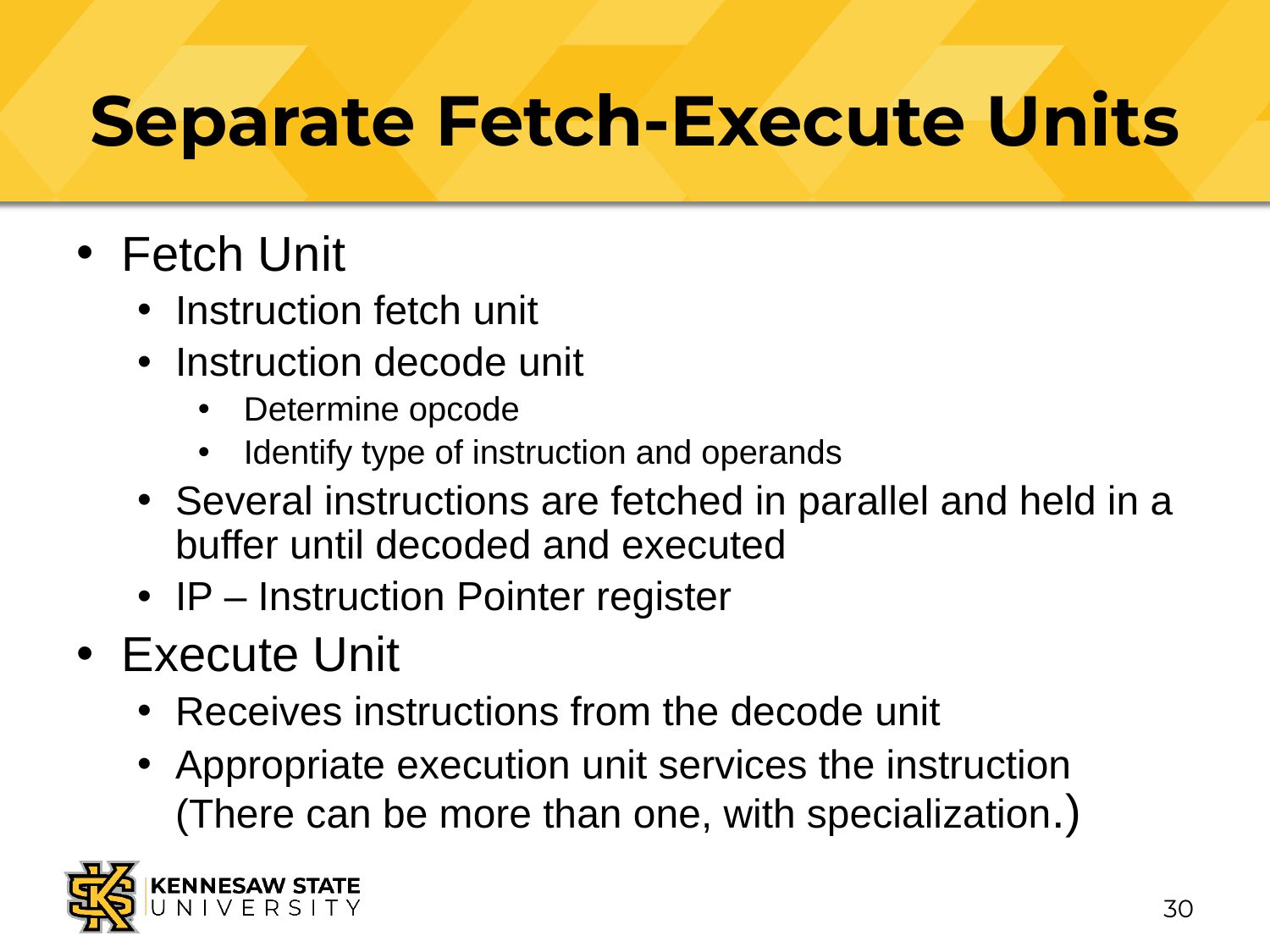

# Separate Fetch-Execute Units
Fetch Unit
Instruction fetch unit
Instruction decode unit
Determine opcode
Identify type of instruction and operands
Several instructions are fetched in parallel and held in a buffer until decoded and executed
IP – Instruction Pointer register
Execute Unit
Receives instructions from the decode unit
Appropriate execution unit services the instruction
(There can be more than one, with specialization.)
30